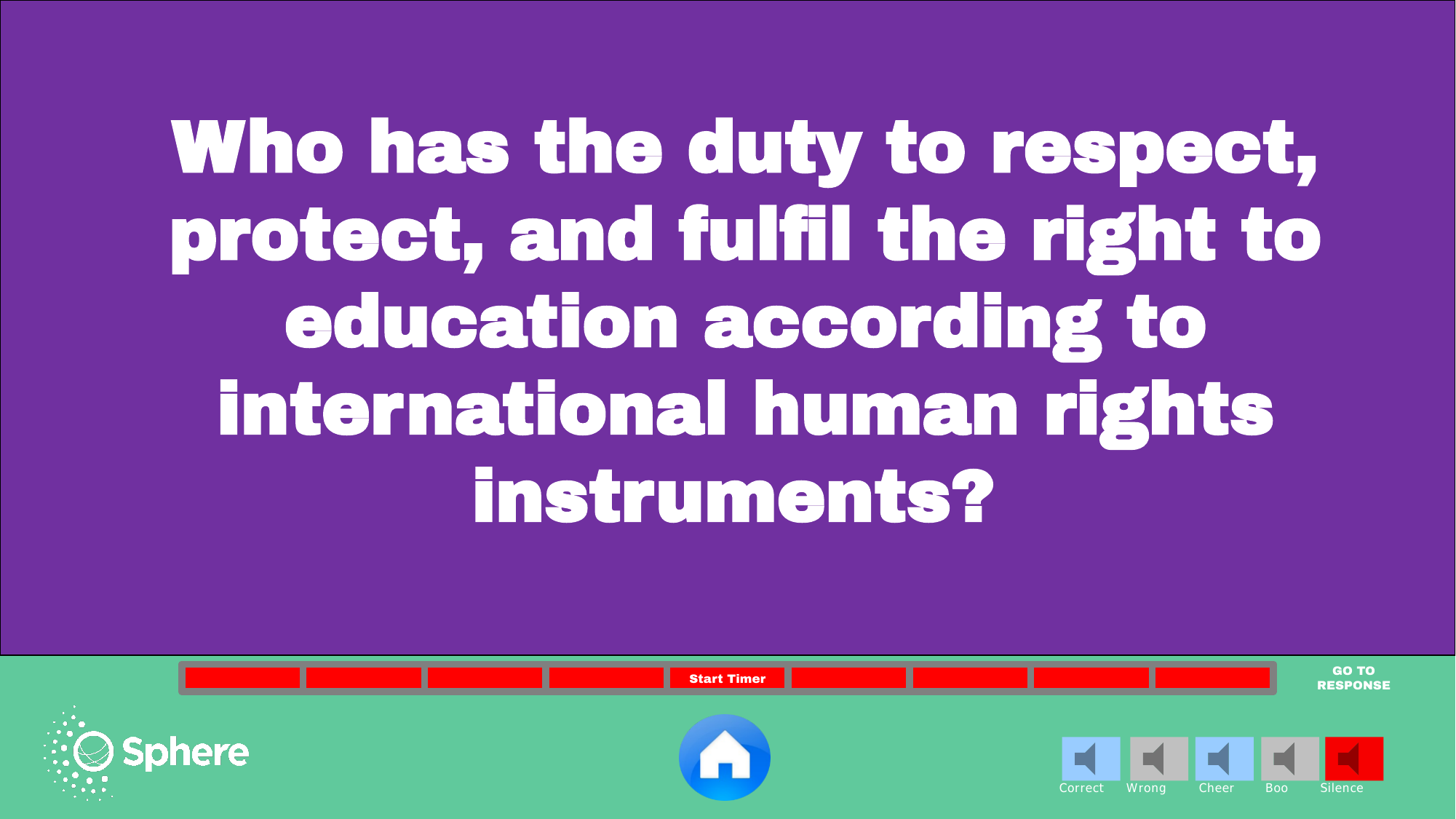

Who has the duty to respect, protect, and fulfil the right to education according to international human rights instruments?